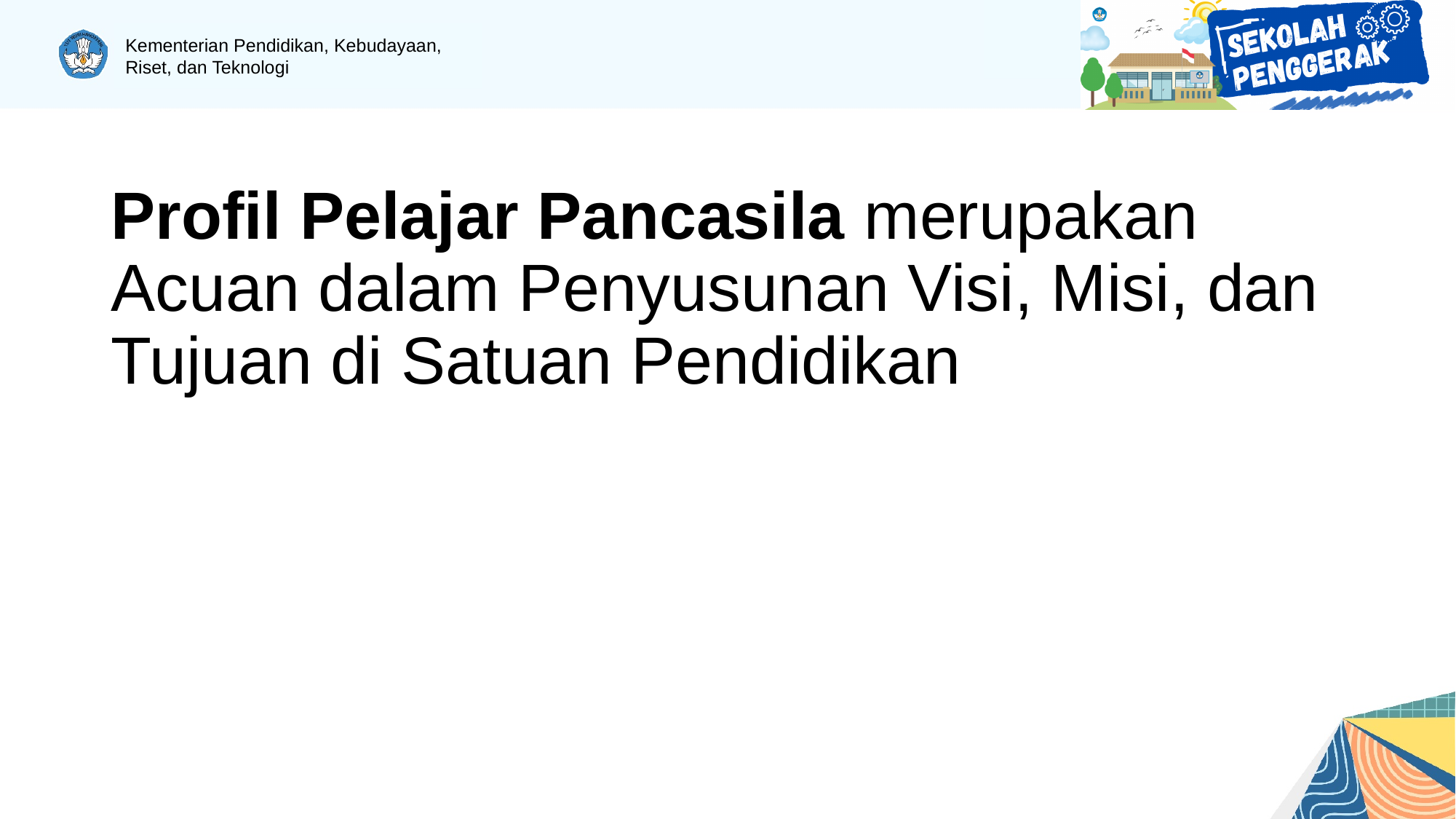

# Profil Pelajar Pancasila merupakan Acuan dalam Penyusunan Visi, Misi, dan Tujuan di Satuan Pendidikan